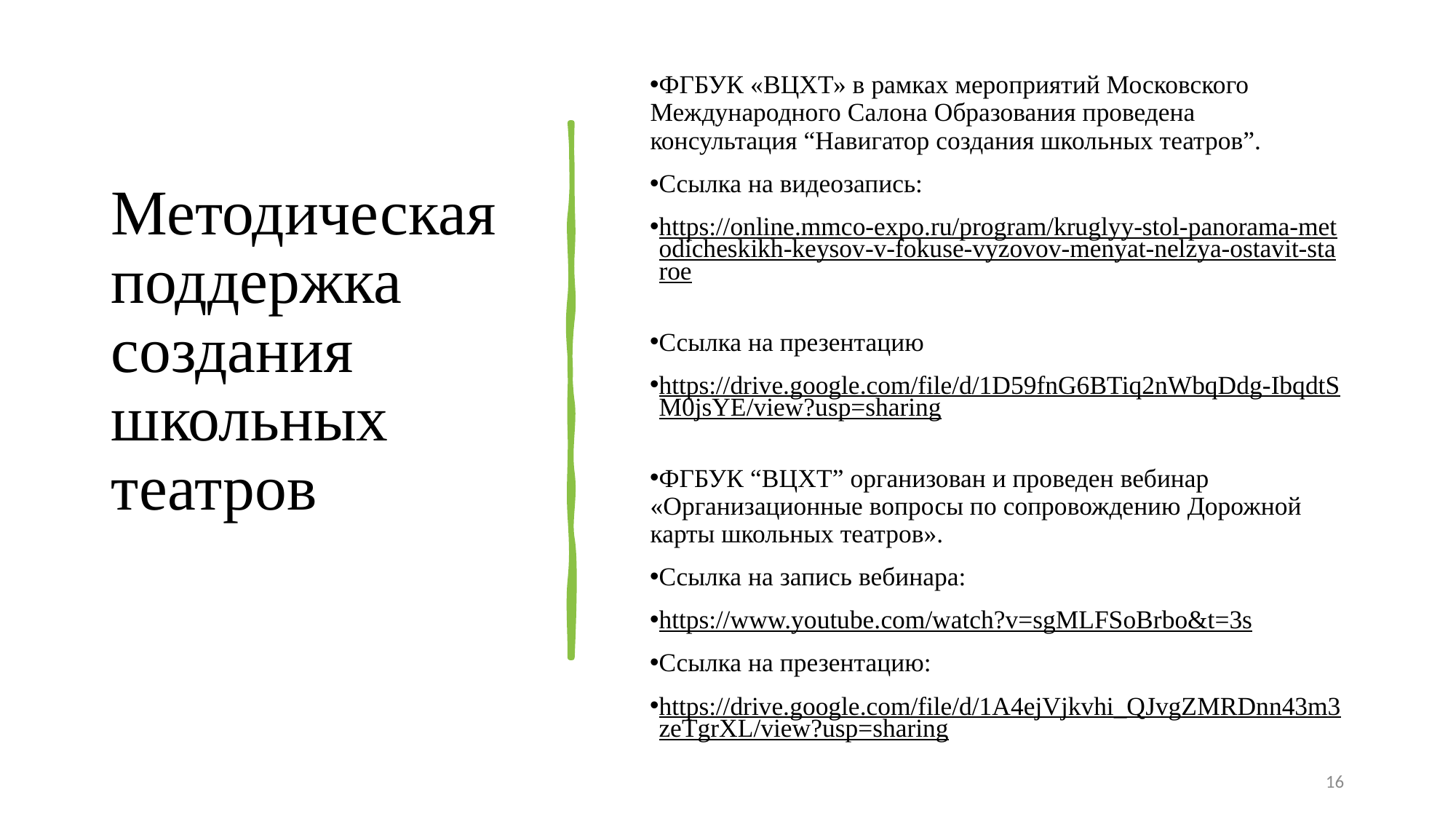

# Методическая поддержка создания школьных театров
ФГБУК «ВЦХТ» в рамках мероприятий Московского Международного Салона Образования проведена консультация “Навигатор создания школьных театров”.
Ссылка на видеозапись:
https://online.mmco-expo.ru/program/kruglyy-stol-panorama-metodicheskikh-keysov-v-fokuse-vyzovov-menyat-nelzya-ostavit-staroe
Ссылка на презентацию
https://drive.google.com/file/d/1D59fnG6BTiq2nWbqDdg-IbqdtSM0jsYE/view?usp=sharing
ФГБУК “ВЦХТ” организован и проведен вебинар  «Организационные вопросы по сопровождению Дорожной карты школьных театров».
Ссылка на запись вебинара:
https://www.youtube.com/watch?v=sgMLFSoBrbo&t=3s
Ссылка на презентацию:
https://drive.google.com/file/d/1A4ejVjkvhi_QJvgZMRDnn43m3zeTgrXL/view?usp=sharing

16